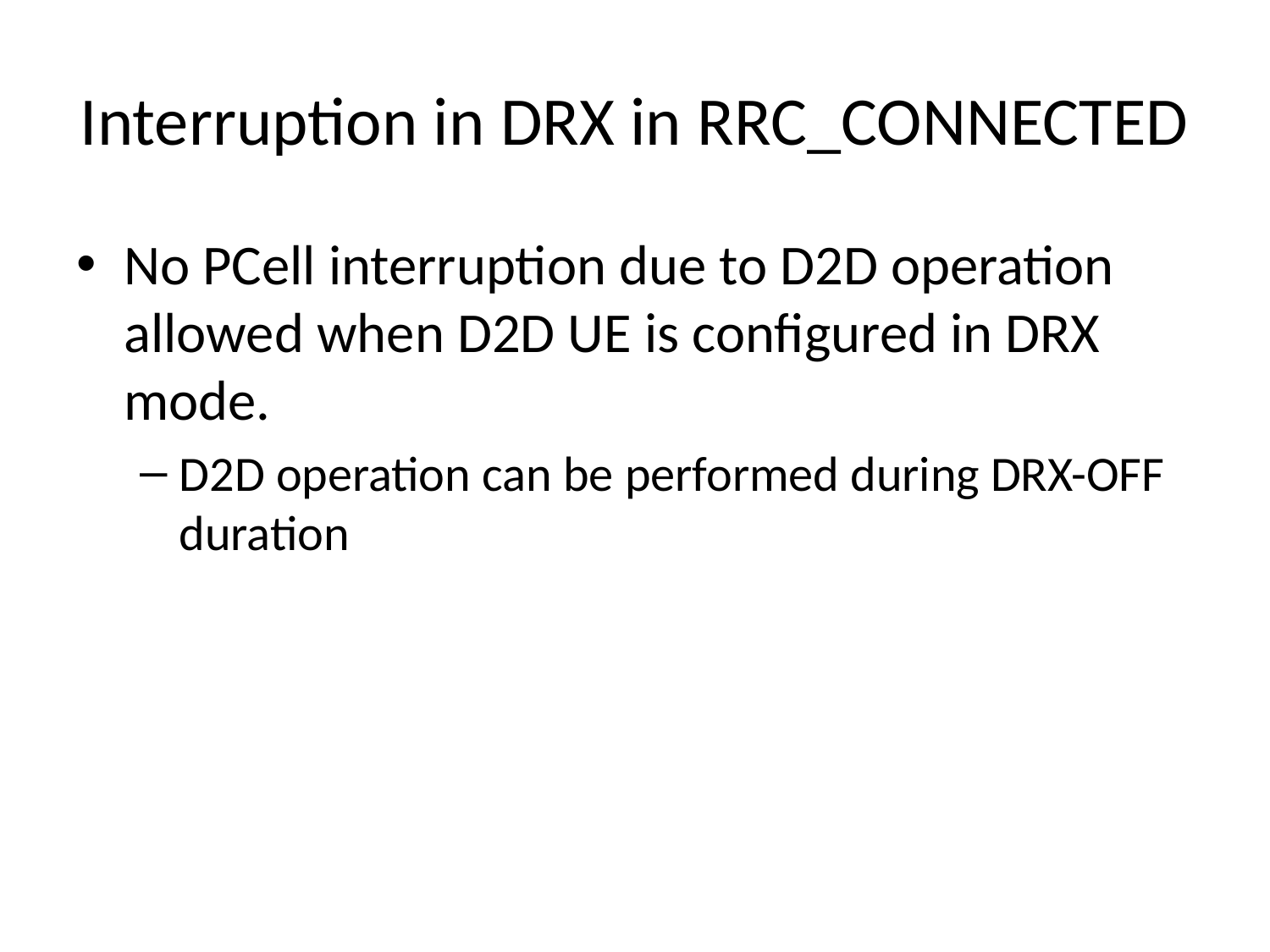

# Interruption in DRX in RRC_CONNECTED
No PCell interruption due to D2D operation allowed when D2D UE is configured in DRX mode.
D2D operation can be performed during DRX-OFF duration